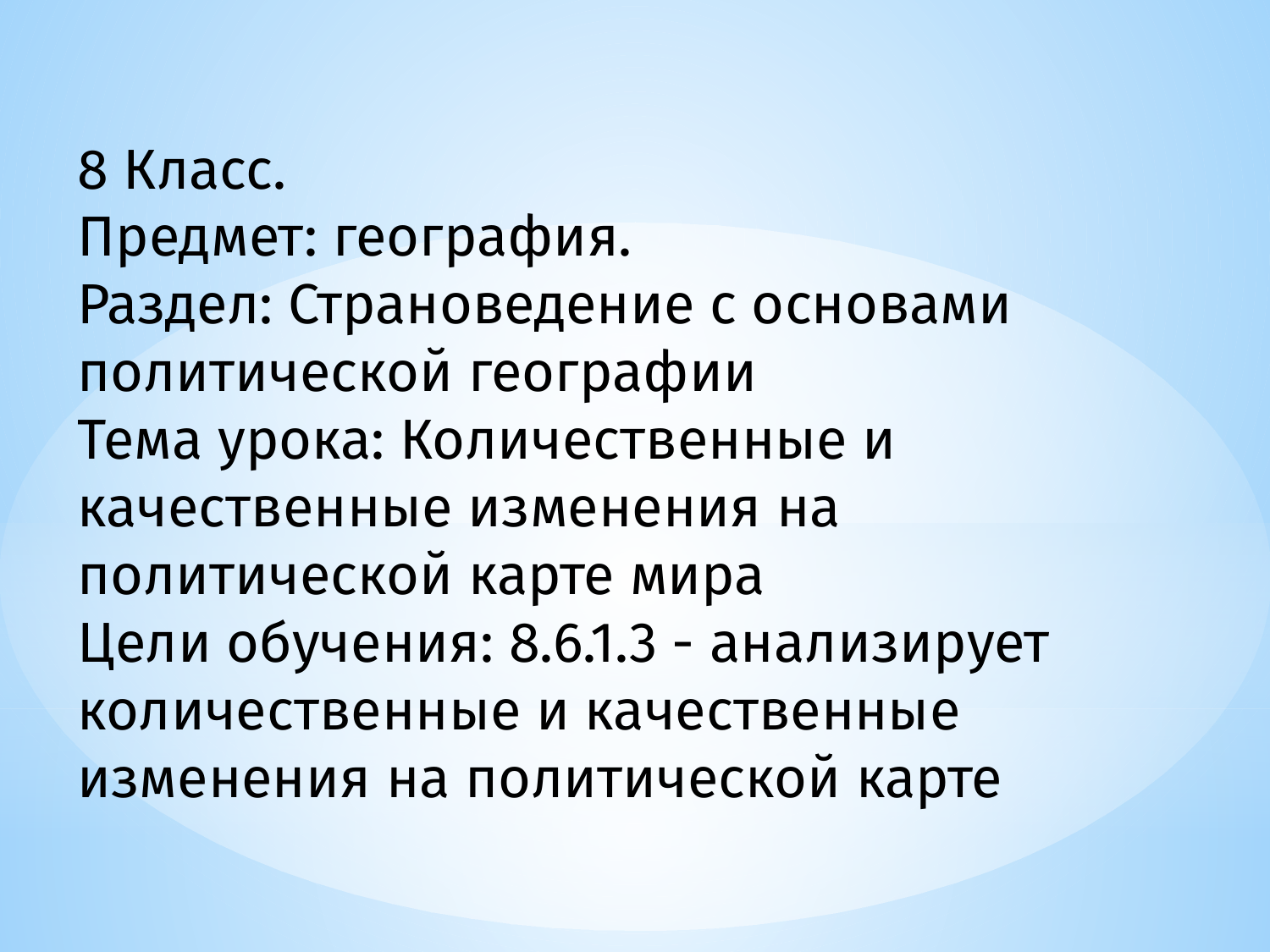

8 Класс.
Предмет: география.
Раздел: Страноведение с основами политической географии
Тема урока: Количественные и качественные изменения на политической карте мира
Цели обучения: 8.6.1.3 - анализирует количественные и качественные изменения на политической карте